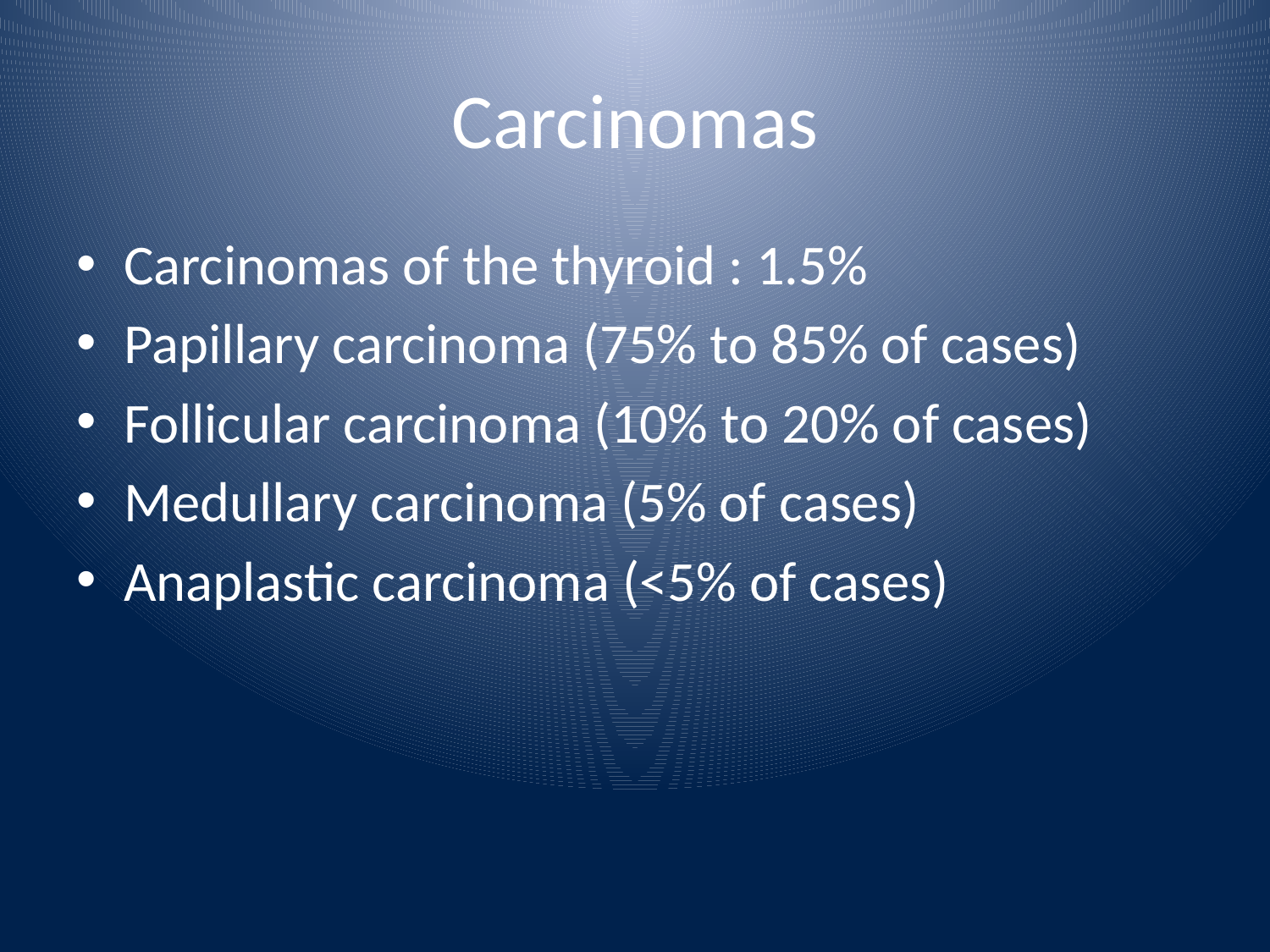

# Carcinomas
Carcinomas of the thyroid : 1.5%
Papillary carcinoma (75% to 85% of cases)
Follicular carcinoma (10% to 20% of cases)
Medullary carcinoma (5% of cases)
Anaplastic carcinoma (<5% of cases)